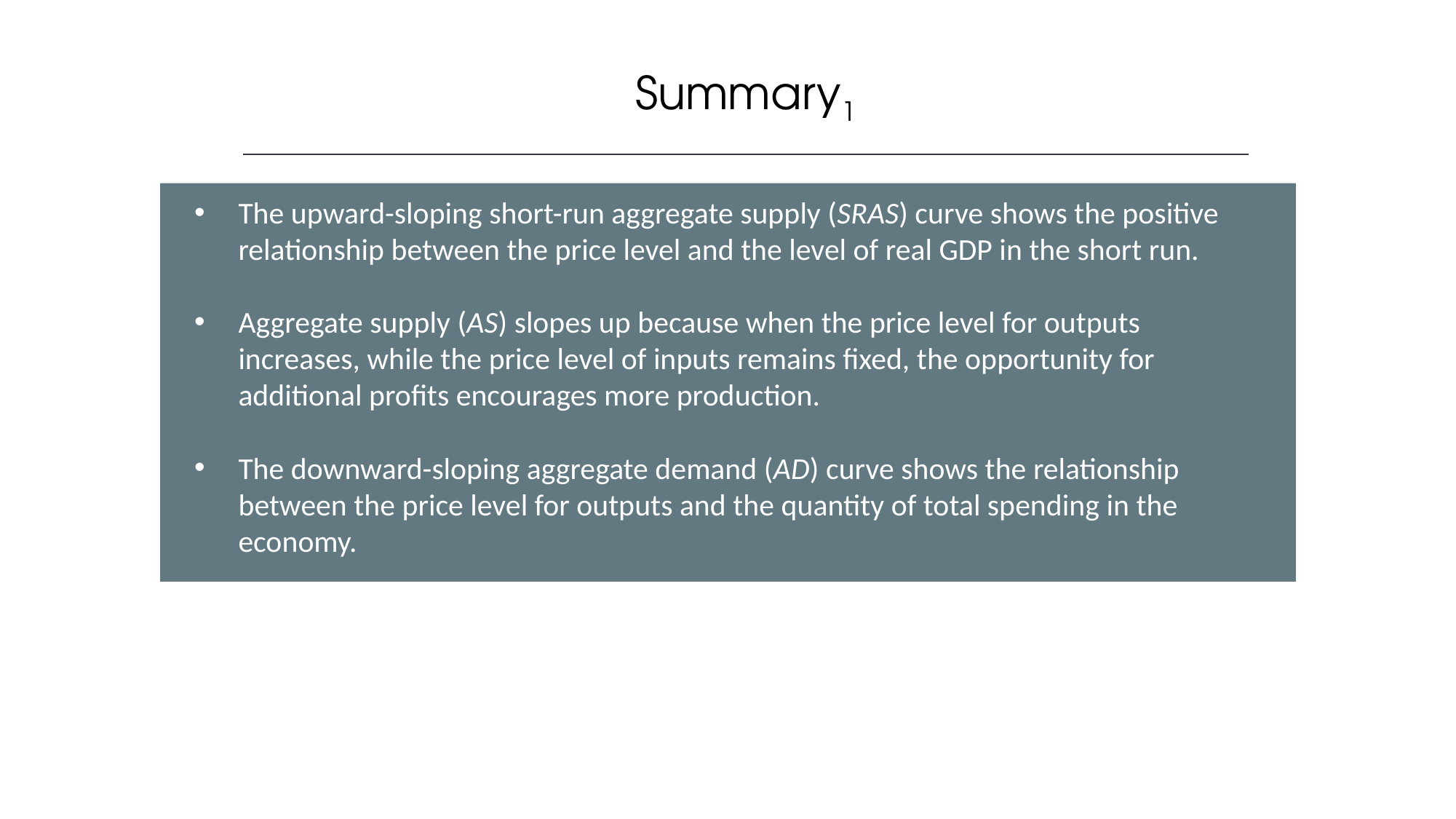

Summary1

The upward-sloping short-run aggregate supply (SRAS) curve shows the positive relationship between the price level and the level of real GDP in the short run.

Aggregate supply (AS) slopes up because when the price level for outputs increases, while the price level of inputs remains fixed, the opportunity for additional profits encourages more production.

The downward-sloping aggregate demand (AD) curve shows the relationship between the price level for outputs and the quantity of total spending in the economy.